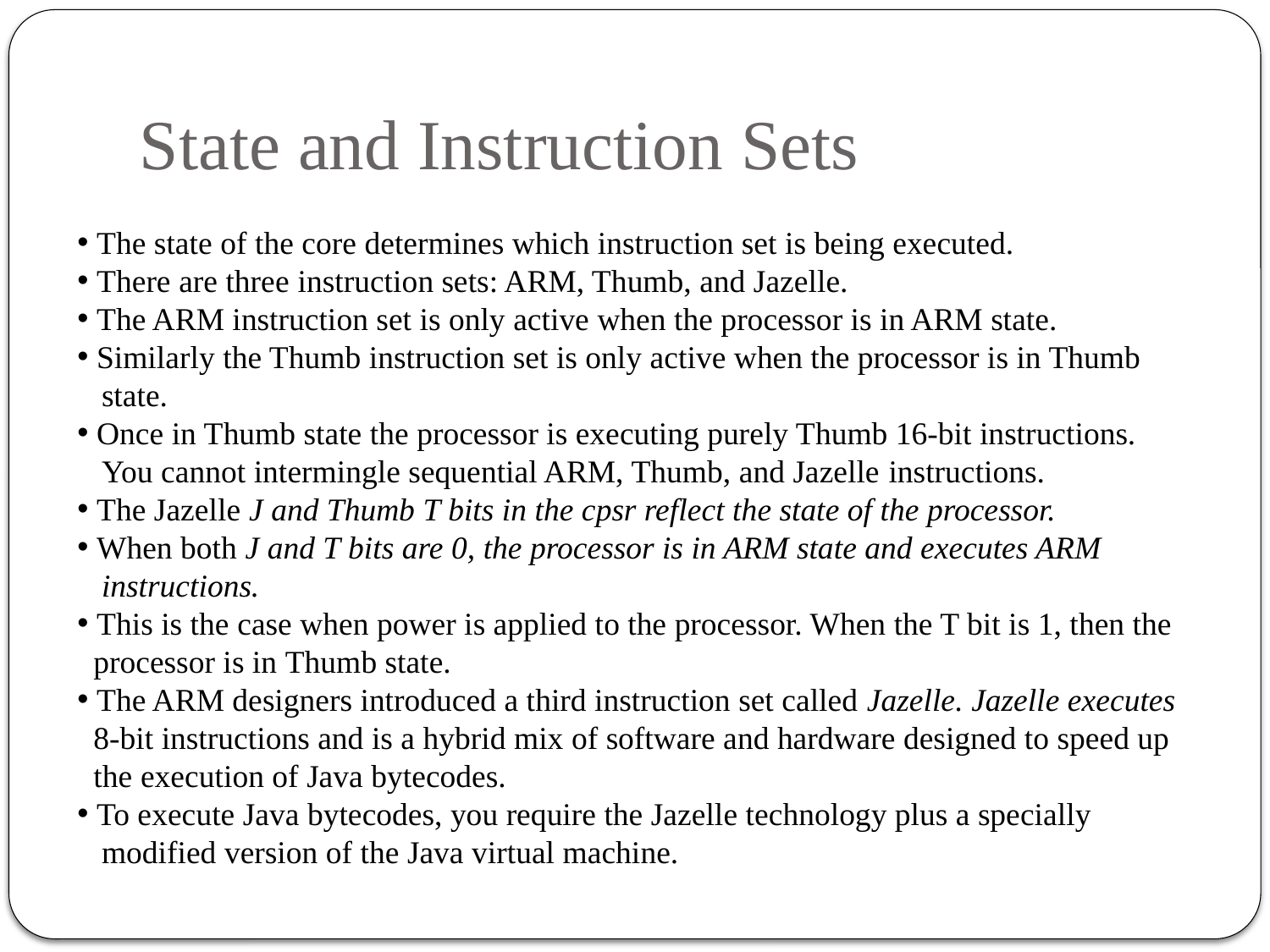

# State and Instruction Sets
 The state of the core determines which instruction set is being executed.
 There are three instruction sets: ARM, Thumb, and Jazelle.
 The ARM instruction set is only active when the processor is in ARM state.
 Similarly the Thumb instruction set is only active when the processor is in Thumb
   state.
 Once in Thumb state the processor is executing purely Thumb 16-bit instructions.
   You cannot intermingle sequential ARM, Thumb, and Jazelle instructions.
 The Jazelle J and Thumb T bits in the cpsr reflect the state of the processor.
 When both J and T bits are 0, the processor is in ARM state and executes ARM
   instructions.
 This is the case when power is applied to the processor. When the T bit is 1, then the
  processor is in Thumb state.
 The ARM designers introduced a third instruction set called Jazelle. Jazelle executes
  8-bit instructions and is a hybrid mix of software and hardware designed to speed up
  the execution of Java bytecodes.
 To execute Java bytecodes, you require the Jazelle technology plus a specially
   modified version of the Java virtual machine.